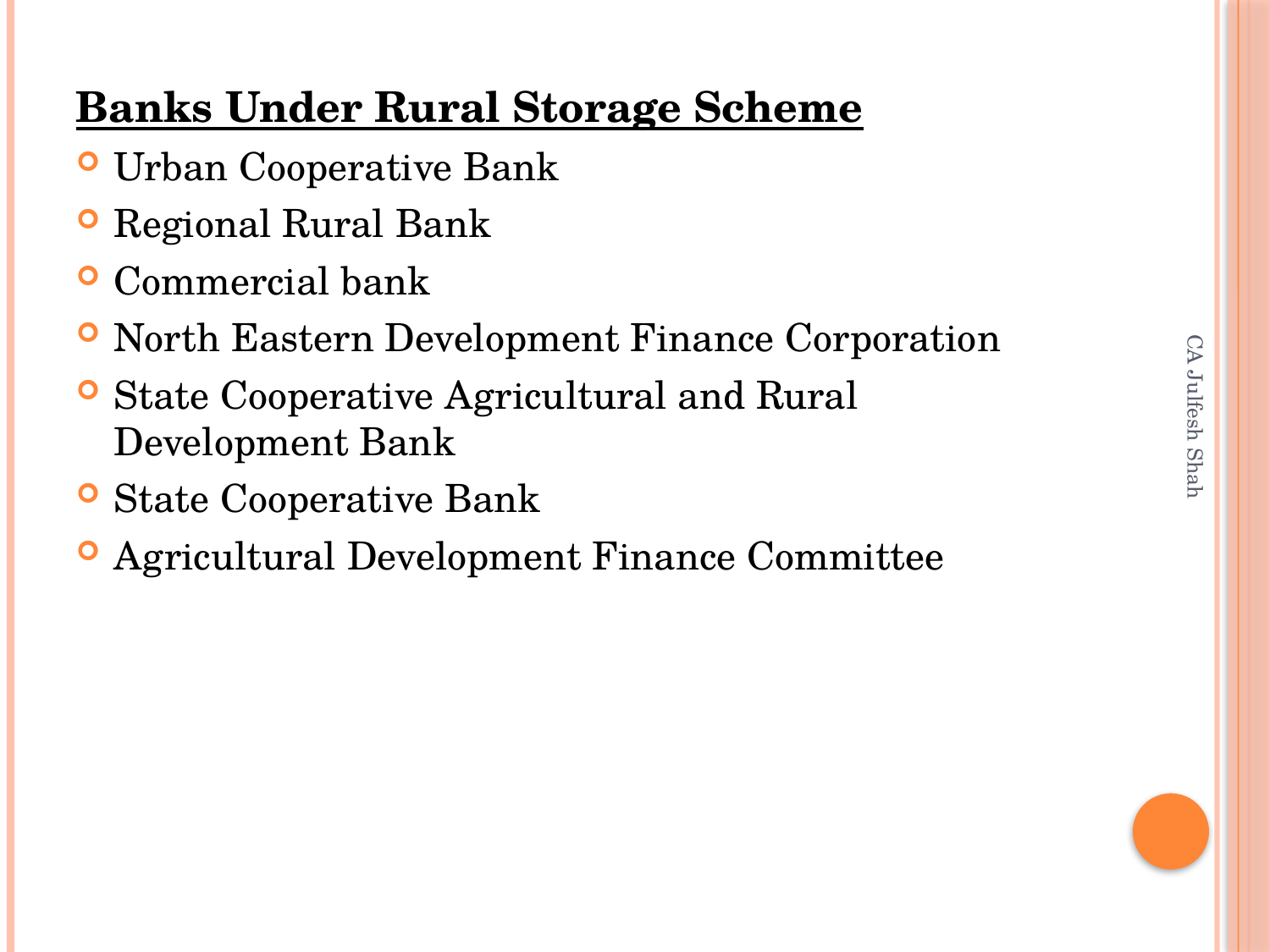

Banks Under Rural Storage Scheme
Urban Cooperative Bank
Regional Rural Bank
Commercial bank
North Eastern Development Finance Corporation
State Cooperative Agricultural and Rural Development Bank
State Cooperative Bank
Agricultural Development Finance Committee

CA Julfesh Shah